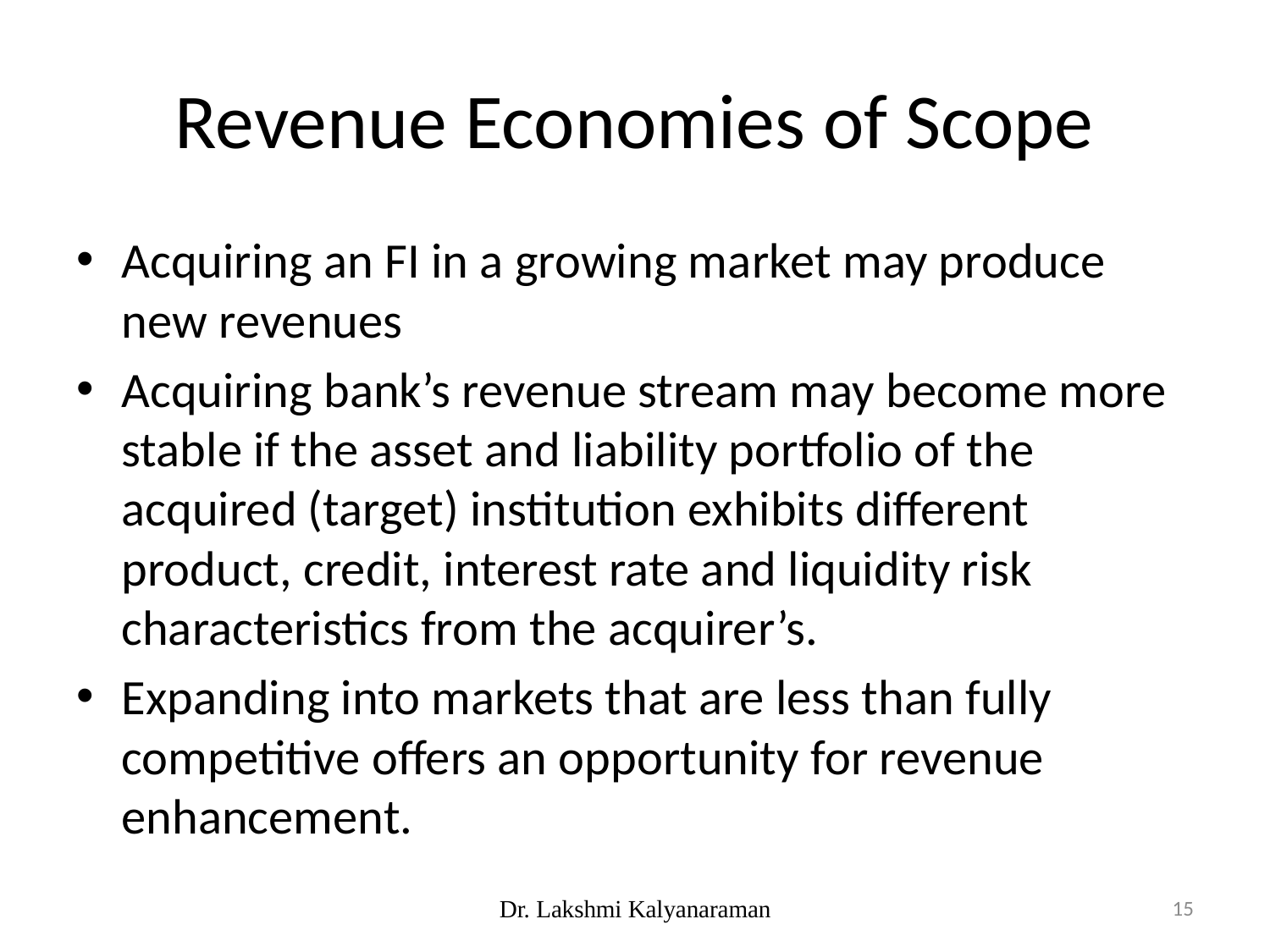

# Revenue Economies of Scope
Acquiring an FI in a growing market may produce new revenues
Acquiring bank’s revenue stream may become more stable if the asset and liability portfolio of the acquired (target) institution exhibits different product, credit, interest rate and liquidity risk characteristics from the acquirer’s.
Expanding into markets that are less than fully competitive offers an opportunity for revenue enhancement.
Dr. Lakshmi Kalyanaraman
15